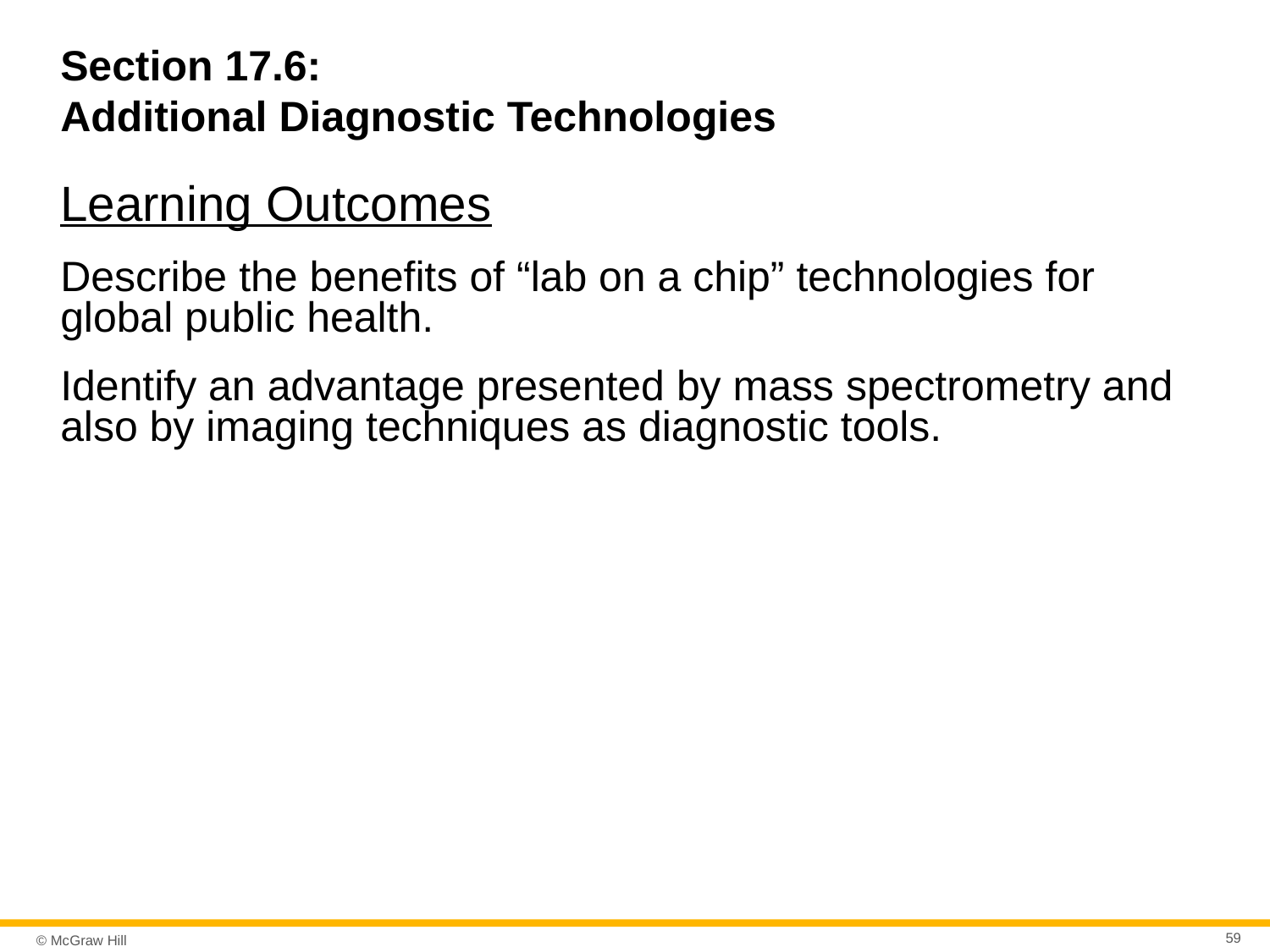

# Section 17.6: Additional Diagnostic Technologies
Learning Outcomes
Describe the benefits of “lab on a chip” technologies for global public health.
Identify an advantage presented by mass spectrometry and also by imaging techniques as diagnostic tools.